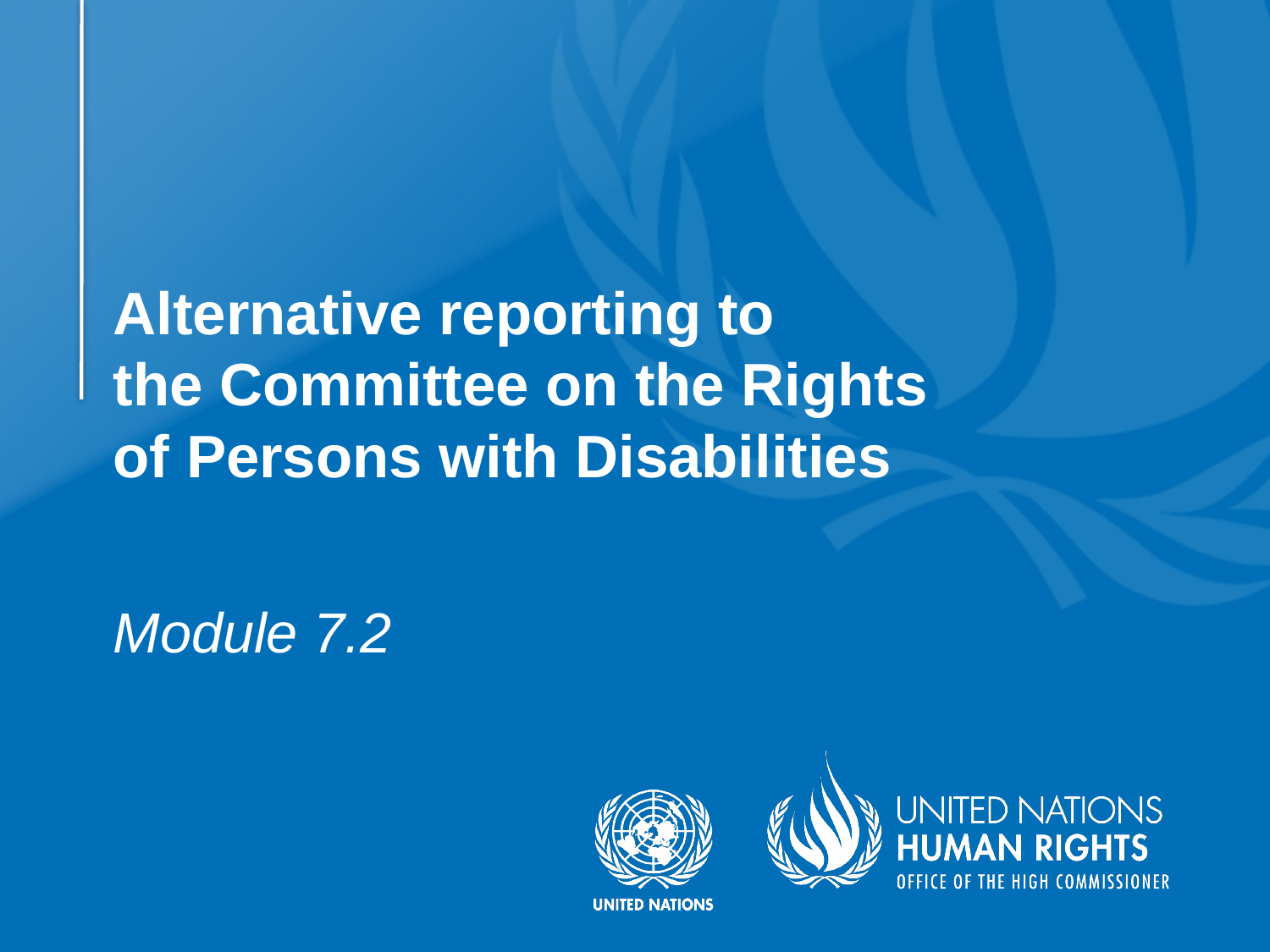

# Alternative reporting to the Committee on the Rights of Persons with Disabilities
Module 7.2